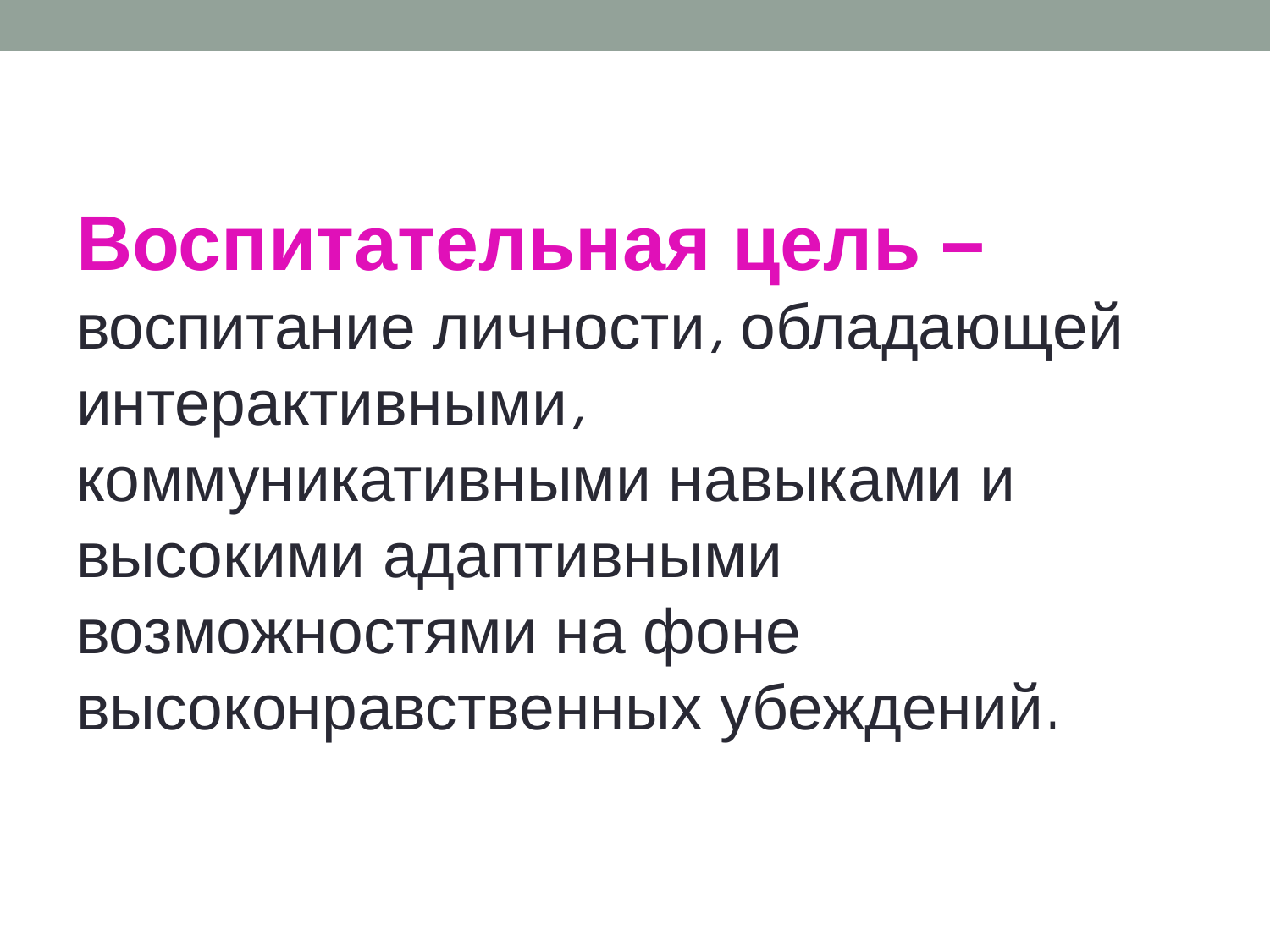

Воспитательная цель – воспитание личности, обладающей интерактивными, коммуникативными навыками и высокими адаптивными возможностями на фоне высоконравственных убеждений.